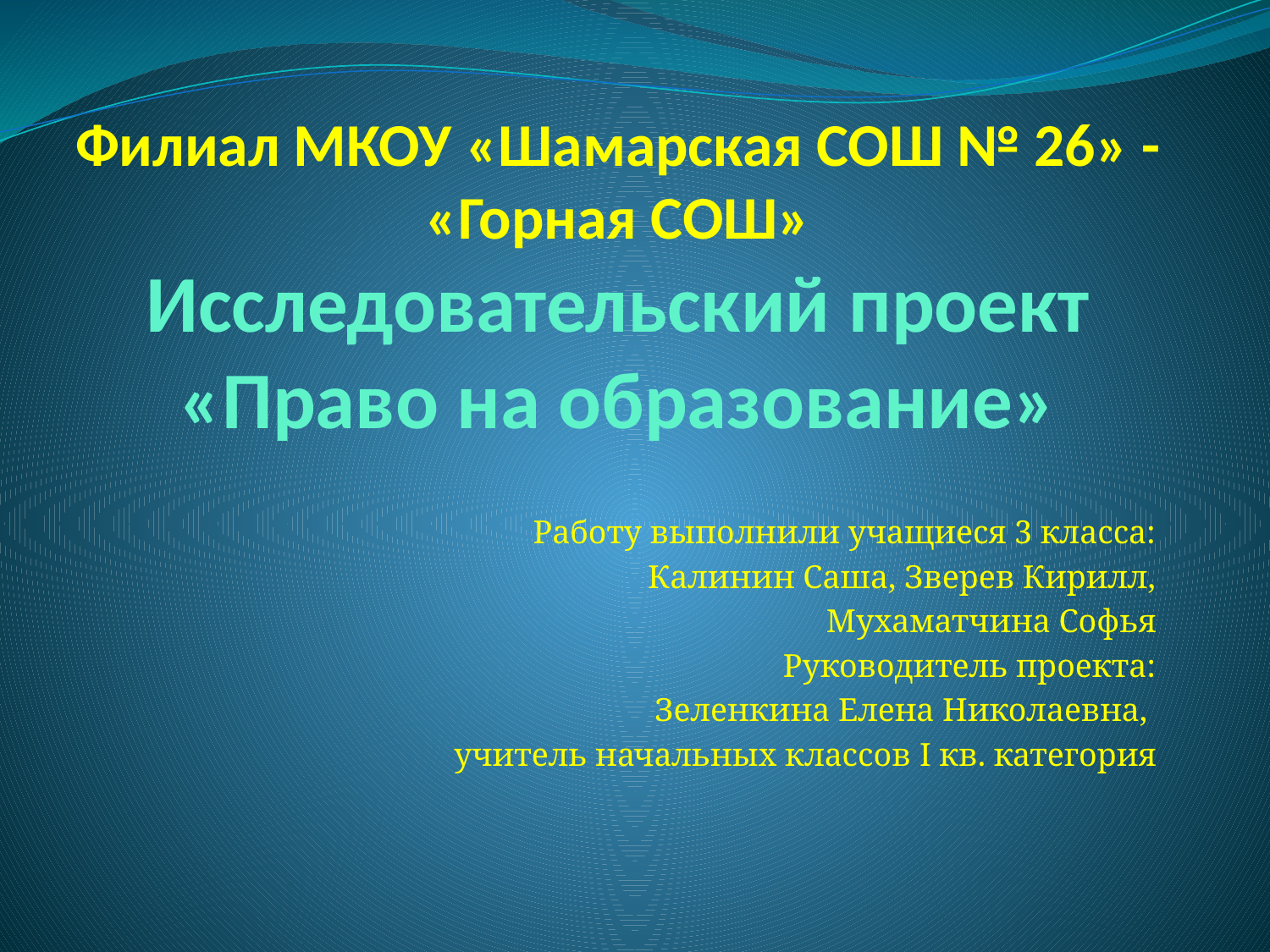

# Филиал МКОУ «Шамарская СОШ № 26» - «Горная СОШ» Исследовательский проект «Право на образование»
Работу выполнили учащиеся 3 класса:
Калинин Саша, Зверев Кирилл,
Мухаматчина Софья
Руководитель проекта:
Зеленкина Елена Николаевна,
учитель начальных классов I кв. категория